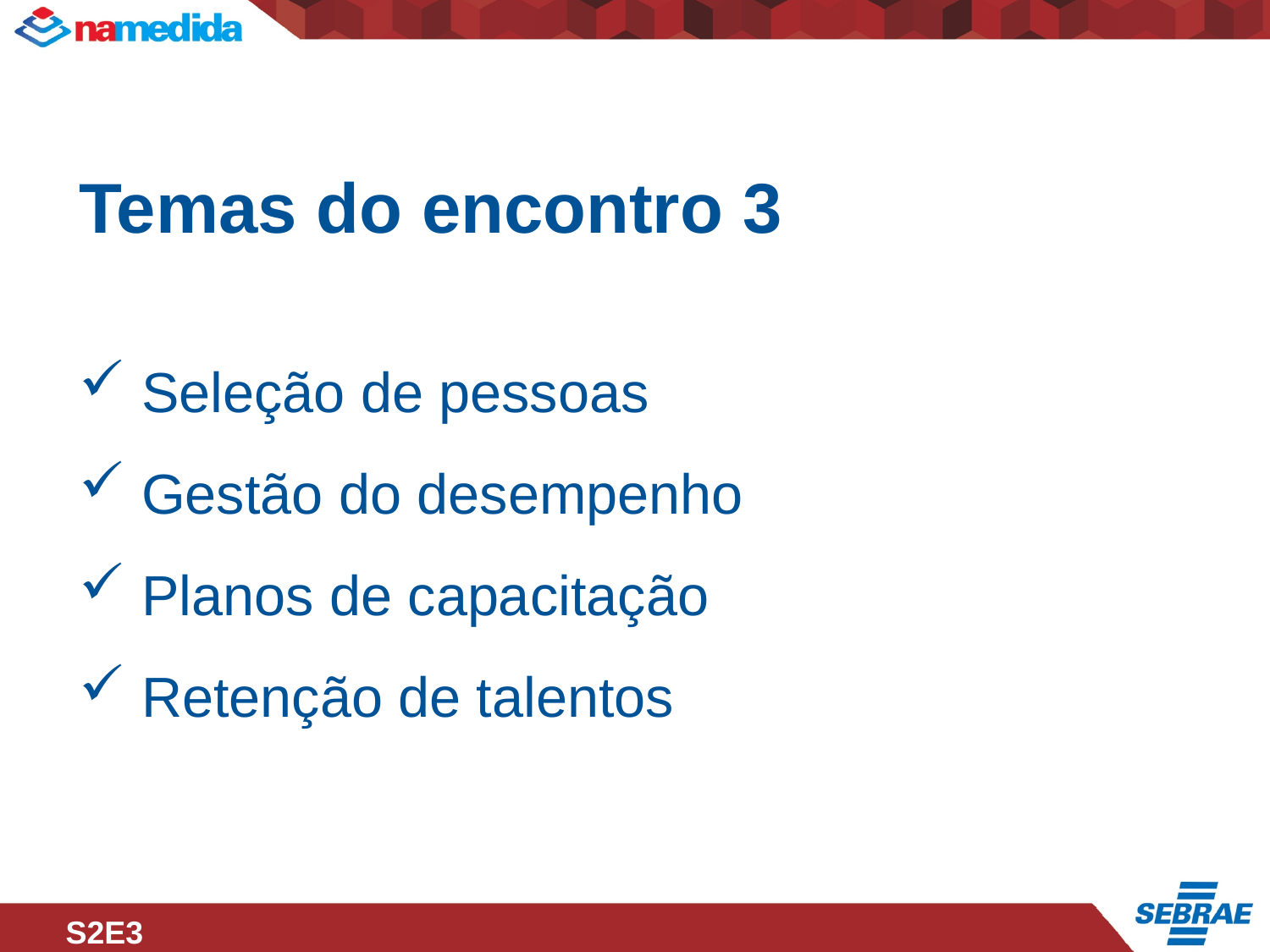

Temas do encontro 3
 Seleção de pessoas
 Gestão do desempenho
 Planos de capacitação
 Retenção de talentos
S2E3